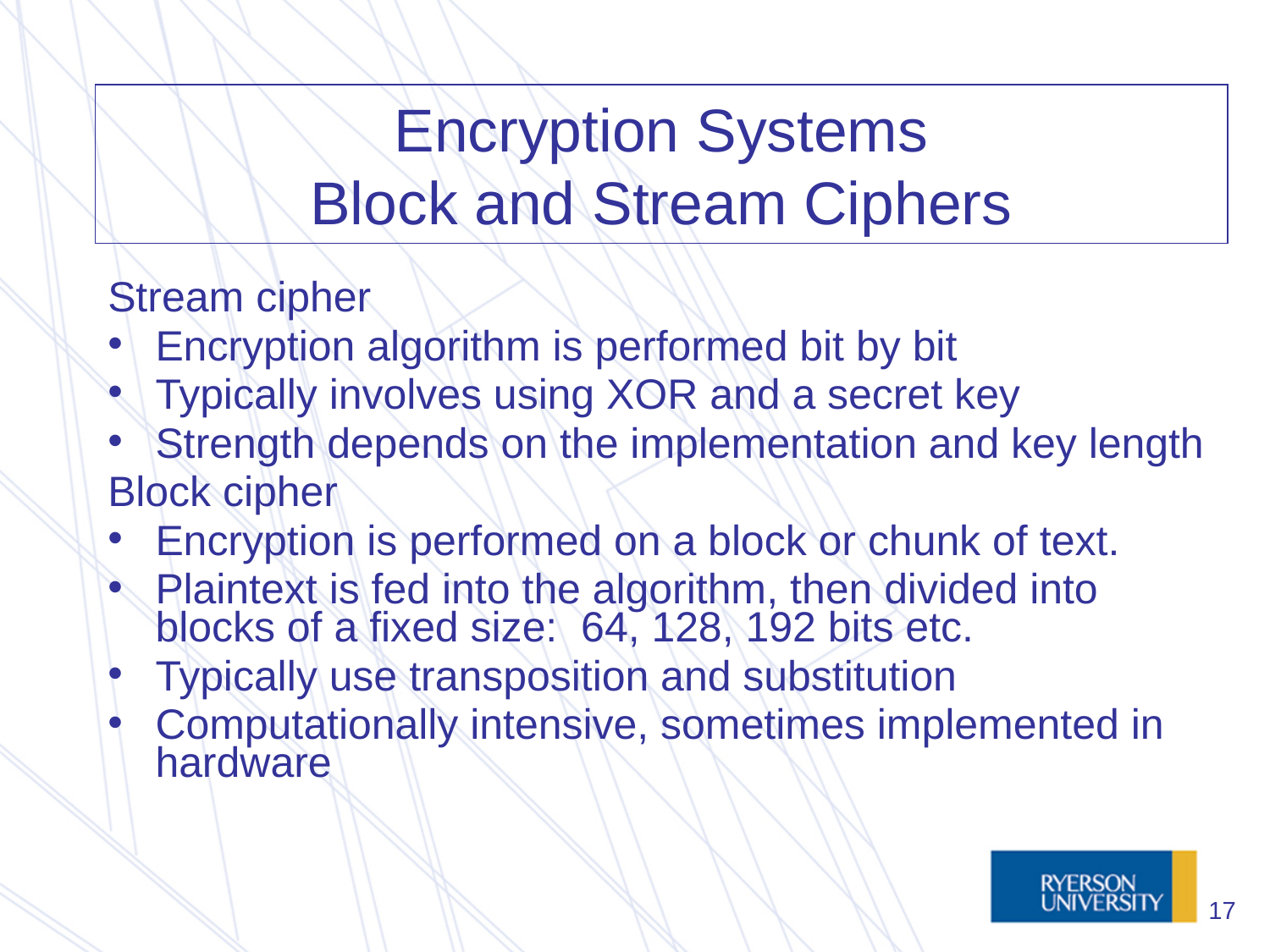

# Encryption Systems Block and Stream Ciphers
Stream cipher
Encryption algorithm is performed bit by bit
Typically involves using XOR and a secret key
Strength depends on the implementation and key length
Block cipher
Encryption is performed on a block or chunk of text.
Plaintext is fed into the algorithm, then divided into blocks of a fixed size:  64, 128, 192 bits etc.
Typically use transposition and substitution
Computationally intensive, sometimes implemented in hardware
17